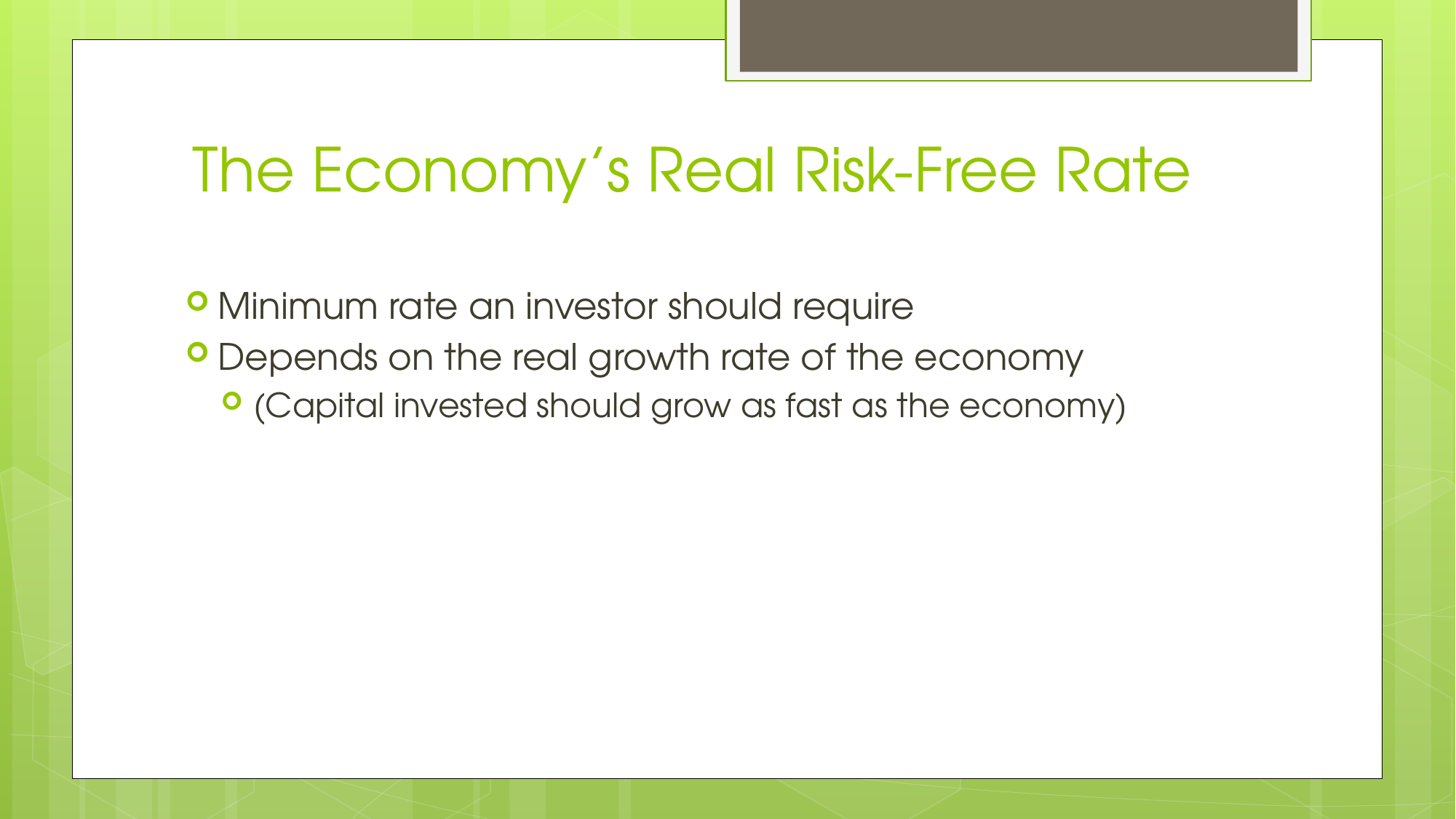

# The Economy’s Real Risk-Free Rate
Minimum rate an investor should require
Depends on the real growth rate of the economy
(Capital invested should grow as fast as the economy)